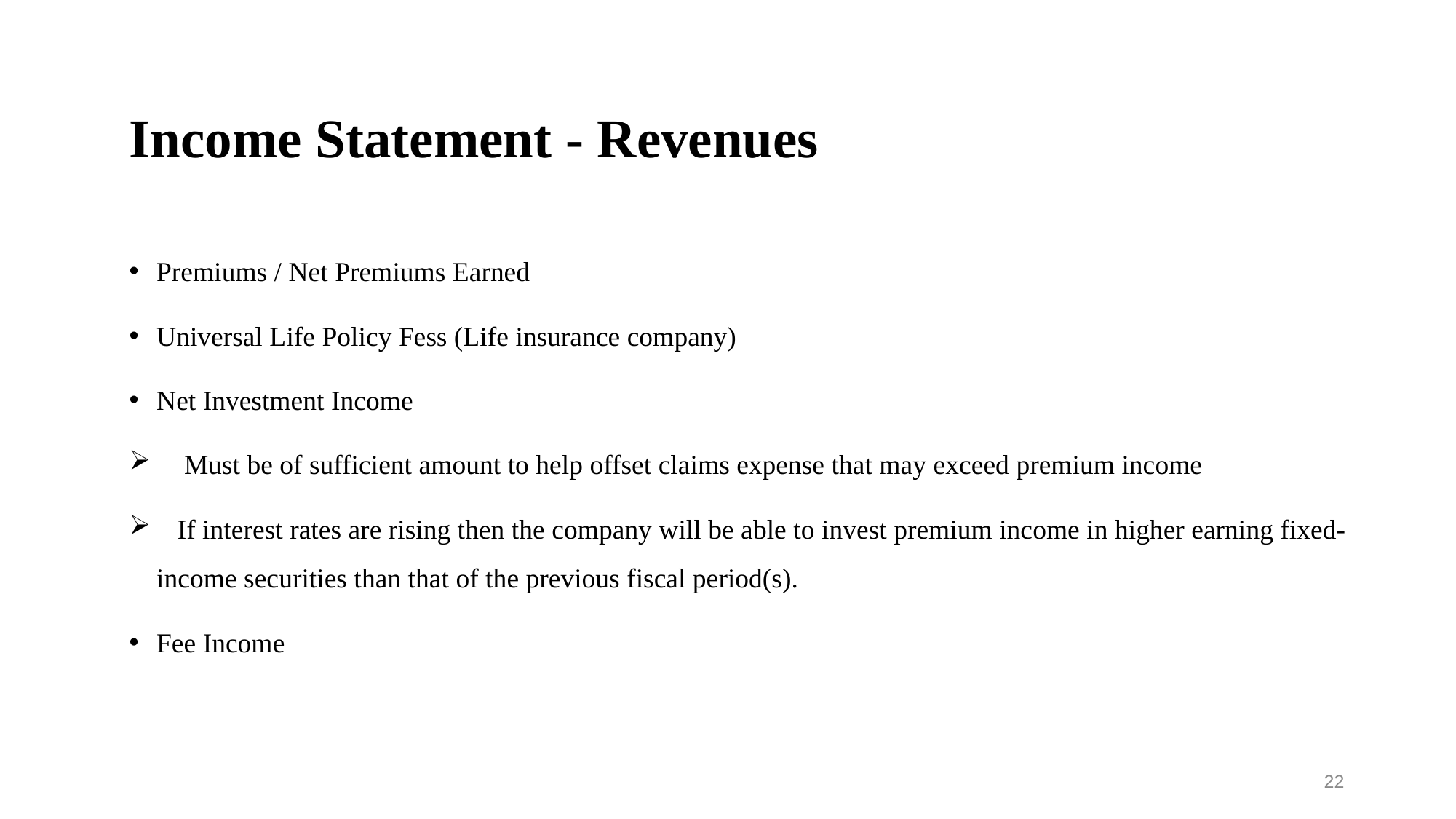

# Income Statement - Revenues
Premiums / Net Premiums Earned
Universal Life Policy Fess (Life insurance company)
Net Investment Income
    Must be of sufficient amount to help offset claims expense that may exceed premium income
   If interest rates are rising then the company will be able to invest premium income in higher earning fixed-income securities than that of the previous fiscal period(s).
Fee Income
22